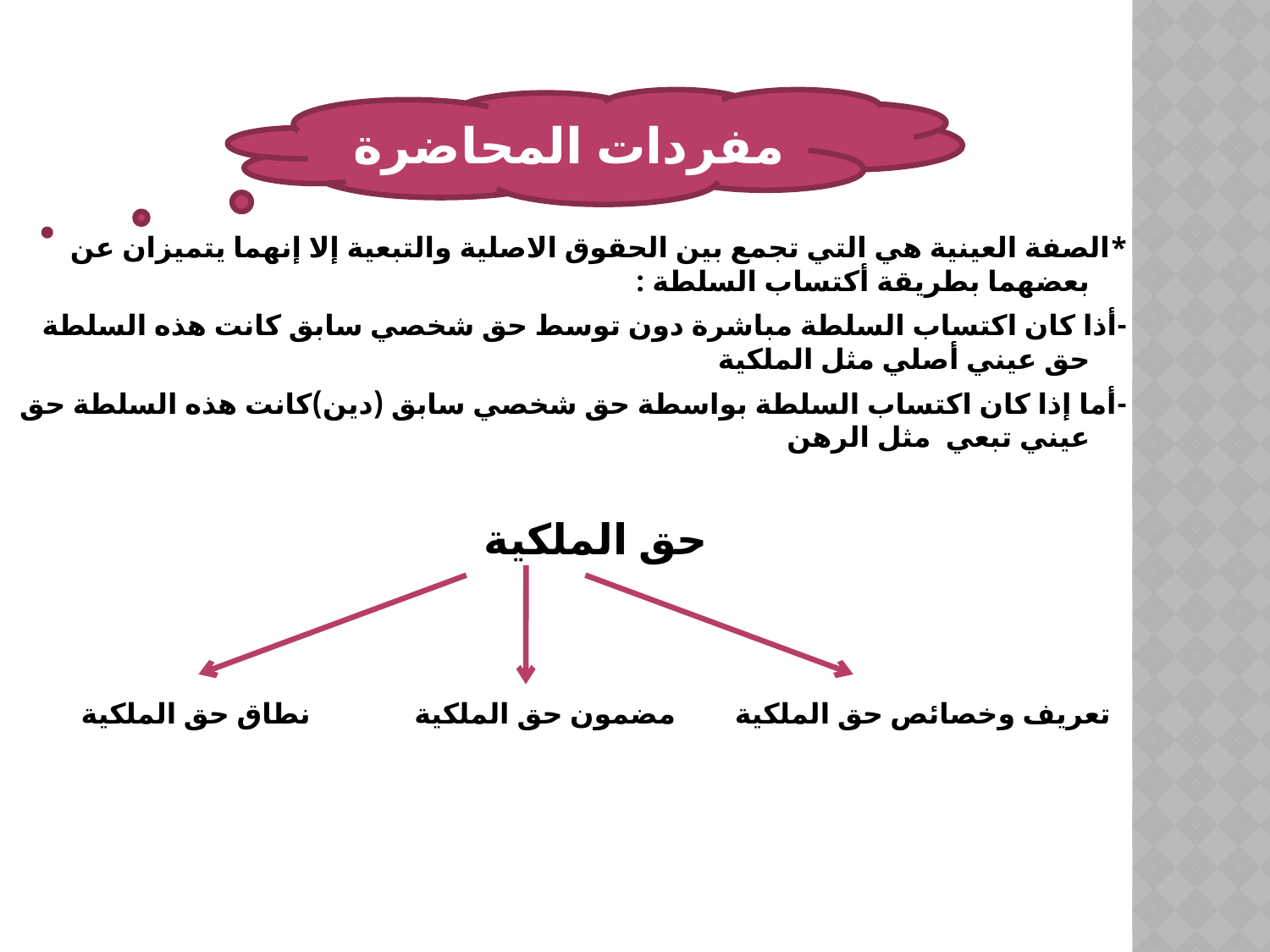

#
مفردات المحاضرة
*الصفة العينية هي التي تجمع بين الحقوق الاصلية والتبعية إلا إنهما يتميزان عن بعضهما بطريقة أكتساب السلطة :
-أذا كان اكتساب السلطة مباشرة دون توسط حق شخصي سابق كانت هذه السلطة حق عيني أصلي مثل الملكية
-أما إذا كان اكتساب السلطة بواسطة حق شخصي سابق (دين)كانت هذه السلطة حق عيني تبعي  مثل الرهن

                                                   حق الملكية

  تعريف وخصائص حق الملكية        مضمون حق الملكية              نطاق حق الملكية